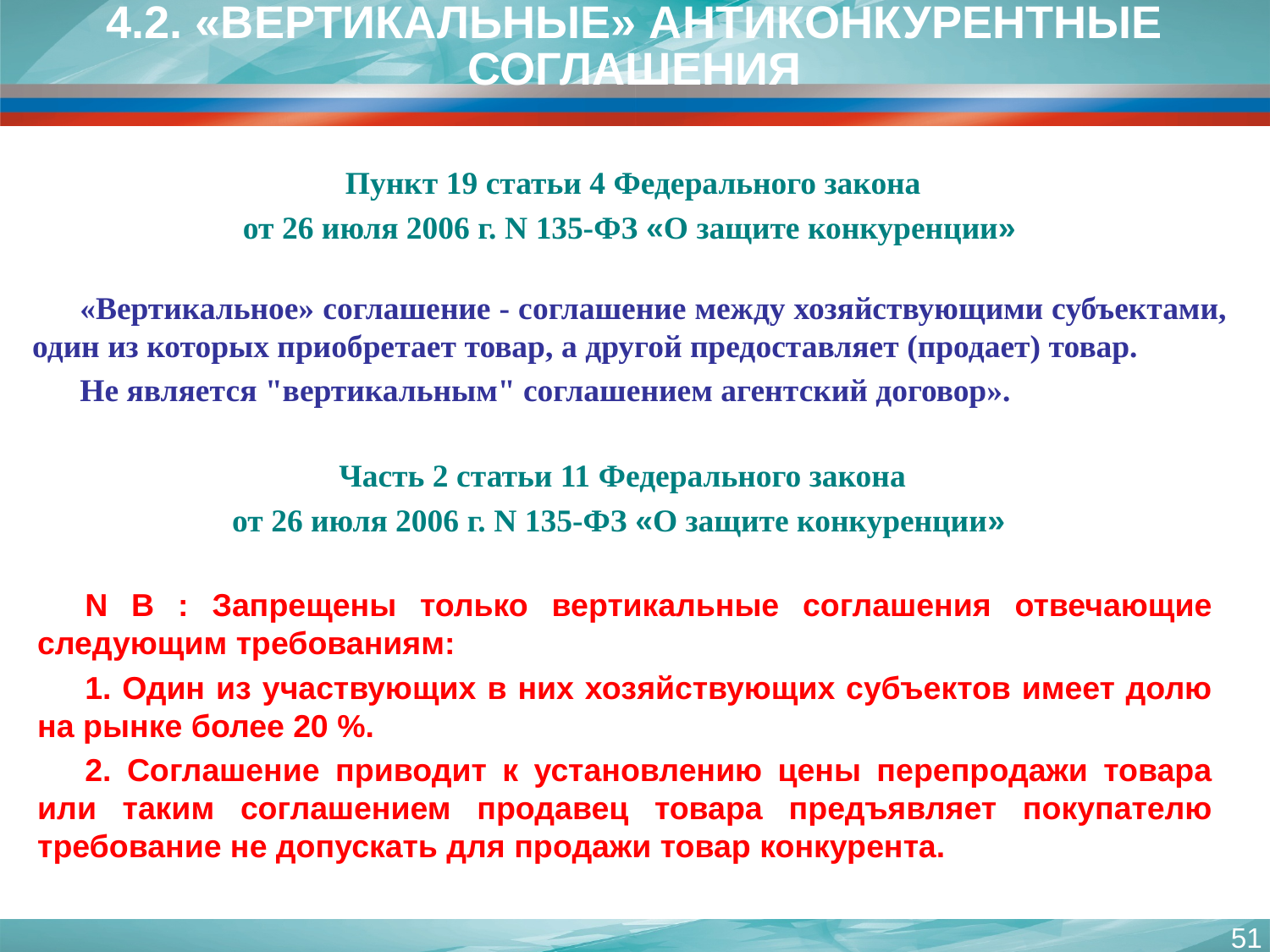

4.2. «ВЕРТИКАЛЬНЫЕ» АНТИКОНКУРЕНТНЫЕ СОГЛАШЕНИЯ
Пункт 19 статьи 4 Федерального закона
от 26 июля 2006 г. N 135-ФЗ «О защите конкуренции»
«Вертикальное» соглашение - соглашение между хозяйствующими субъектами, один из которых приобретает товар, а другой предоставляет (продает) товар.
Не является "вертикальным" соглашением агентский договор».
Часть 2 статьи 11 Федерального закона
от 26 июля 2006 г. N 135-ФЗ «О защите конкуренции»
N B : Запрещены только вертикальные соглашения отвечающие следующим требованиям:
1. Один из участвующих в них хозяйствующих субъектов имеет долю на рынке более 20 %.
2. Соглашение приводит к установлению цены перепродажи товара или таким соглашением продавец товара предъявляет покупателю требование не допускать для продажи товар конкурента.
51